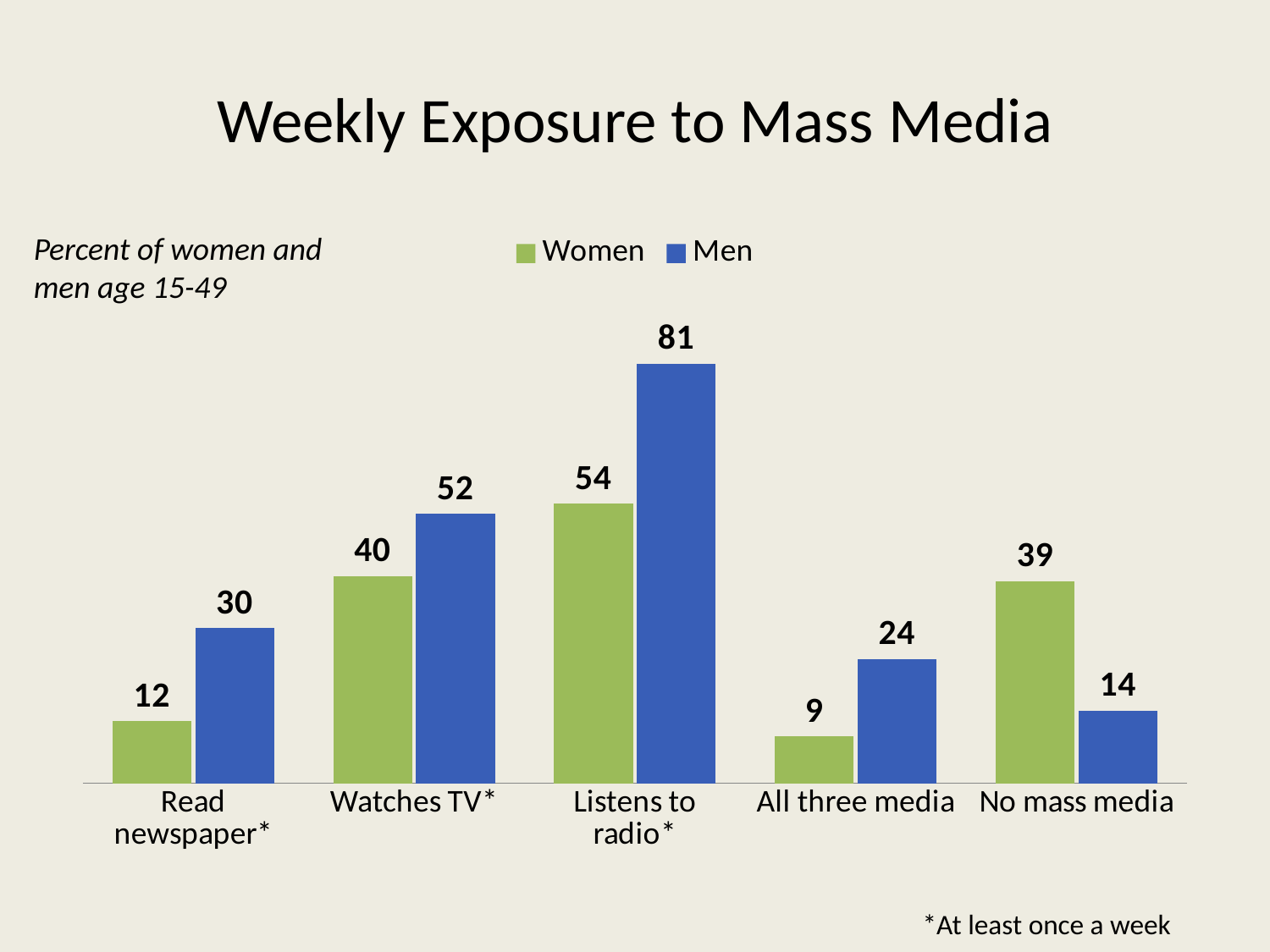

# Weekly Exposure to Mass Media
Percent of women and men age 15-49

### Chart

| Category | Women | Men |
|---|---|---|
| Read newspaper* | 12.0 | 30.0 |
| Watches TV* | 40.0 | 52.0 |
| Listens to radio* | 54.0 | 81.0 |
| All three media | 9.0 | 24.0 |
| No mass media | 39.0 | 14.0 |
*At least once a week